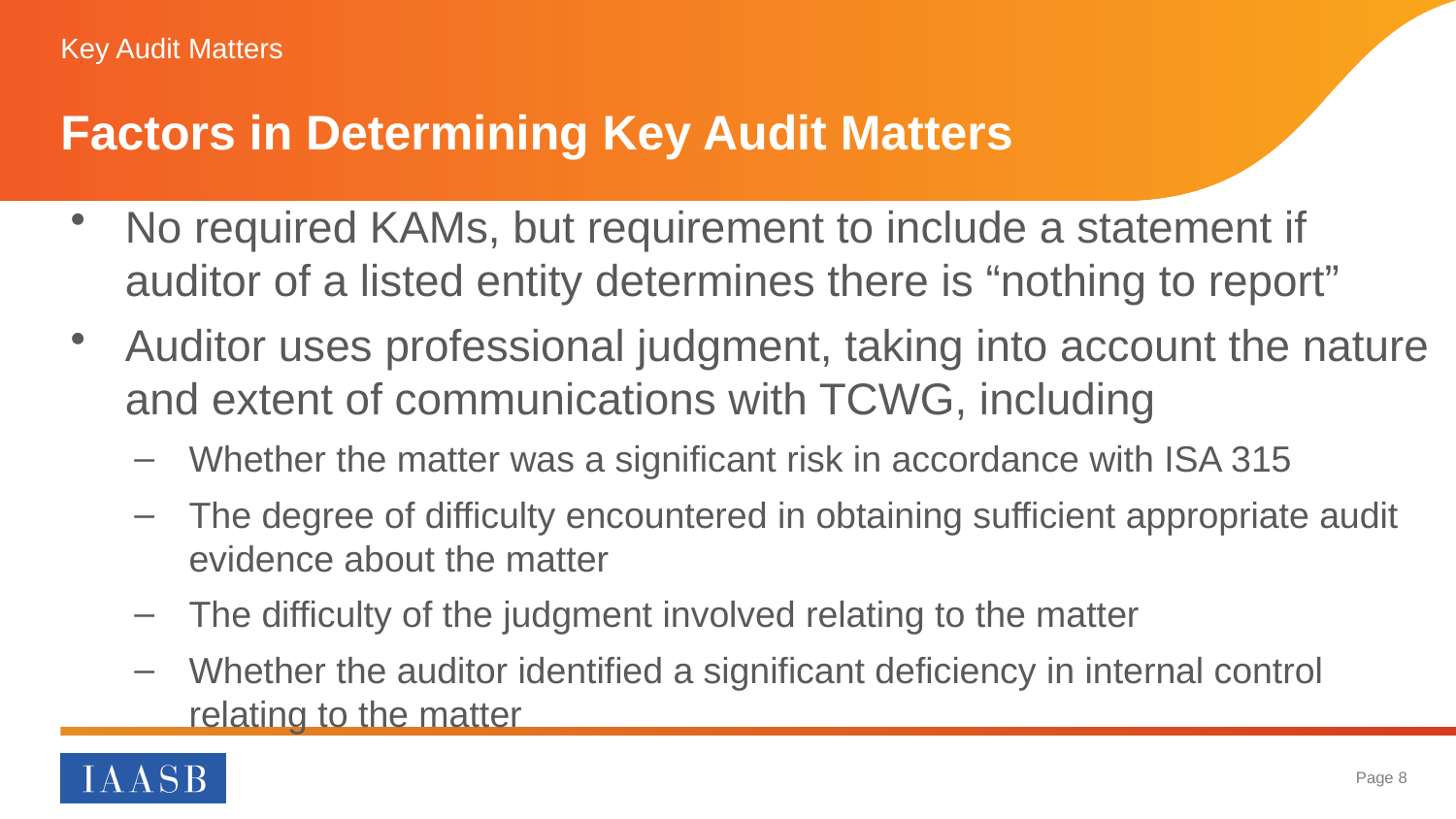

Key Audit Matters
# Factors in Determining Key Audit Matters
No required KAMs, but requirement to include a statement if auditor of a listed entity determines there is “nothing to report”
Auditor uses professional judgment, taking into account the nature and extent of communications with TCWG, including
Whether the matter was a significant risk in accordance with ISA 315
The degree of difficulty encountered in obtaining sufficient appropriate audit evidence about the matter
The difficulty of the judgment involved relating to the matter
Whether the auditor identified a significant deficiency in internal control relating to the matter